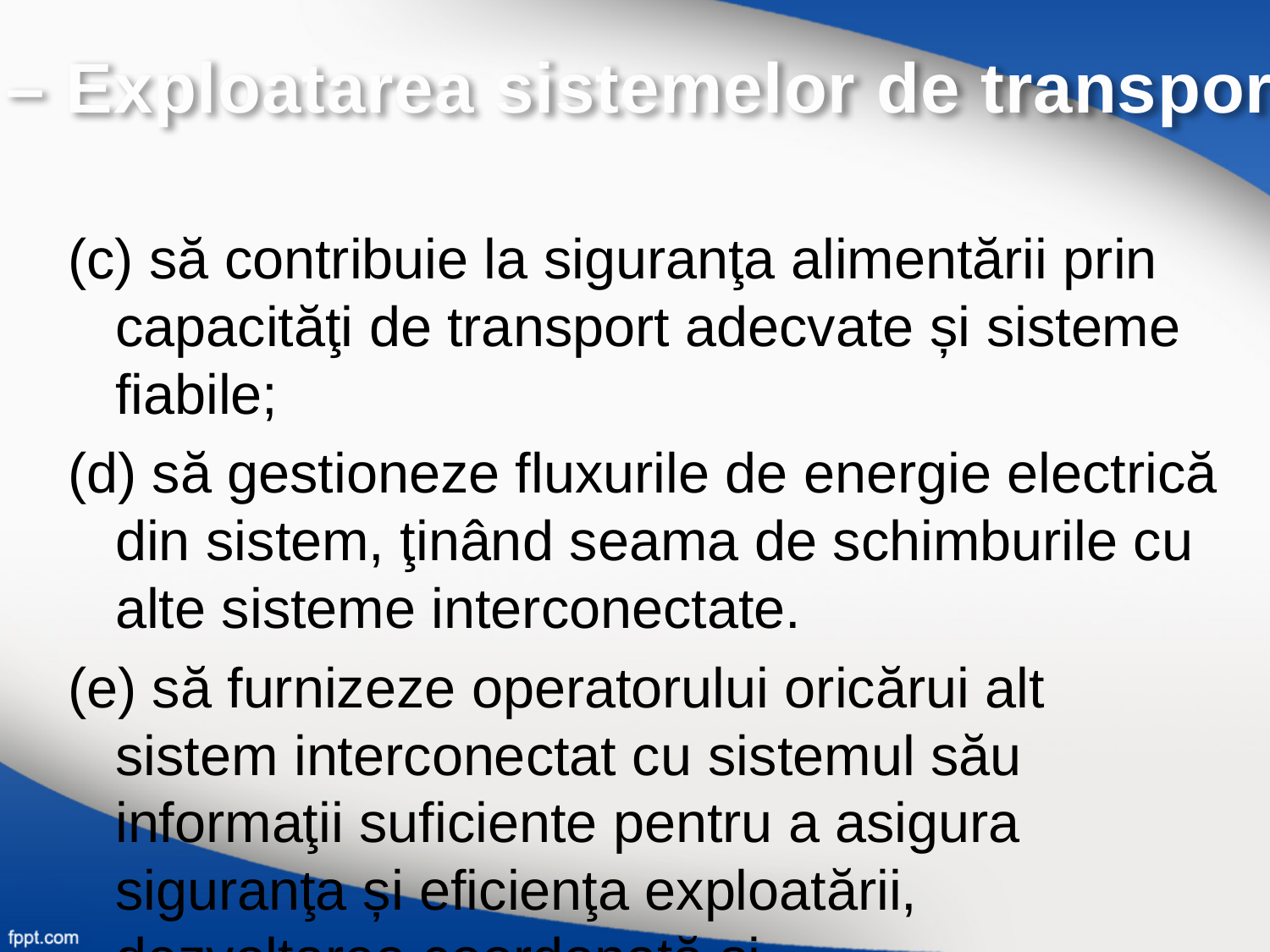

IV – Exploatarea sistemelor de transport
(c) să contribuie la siguranţa alimentării prin capacităţi de transport adecvate și sisteme fiabile;
(d) să gestioneze fluxurile de energie electrică din sistem, ţinând seama de schimburile cu alte sisteme interconectate.
(e) să furnizeze operatorului oricărui alt sistem interconectat cu sistemul său informaţii suficiente pentru a asigura siguranţa și eficienţa exploatării, dezvoltarea coordonată și interoperabilitatea sistemului interconectat;